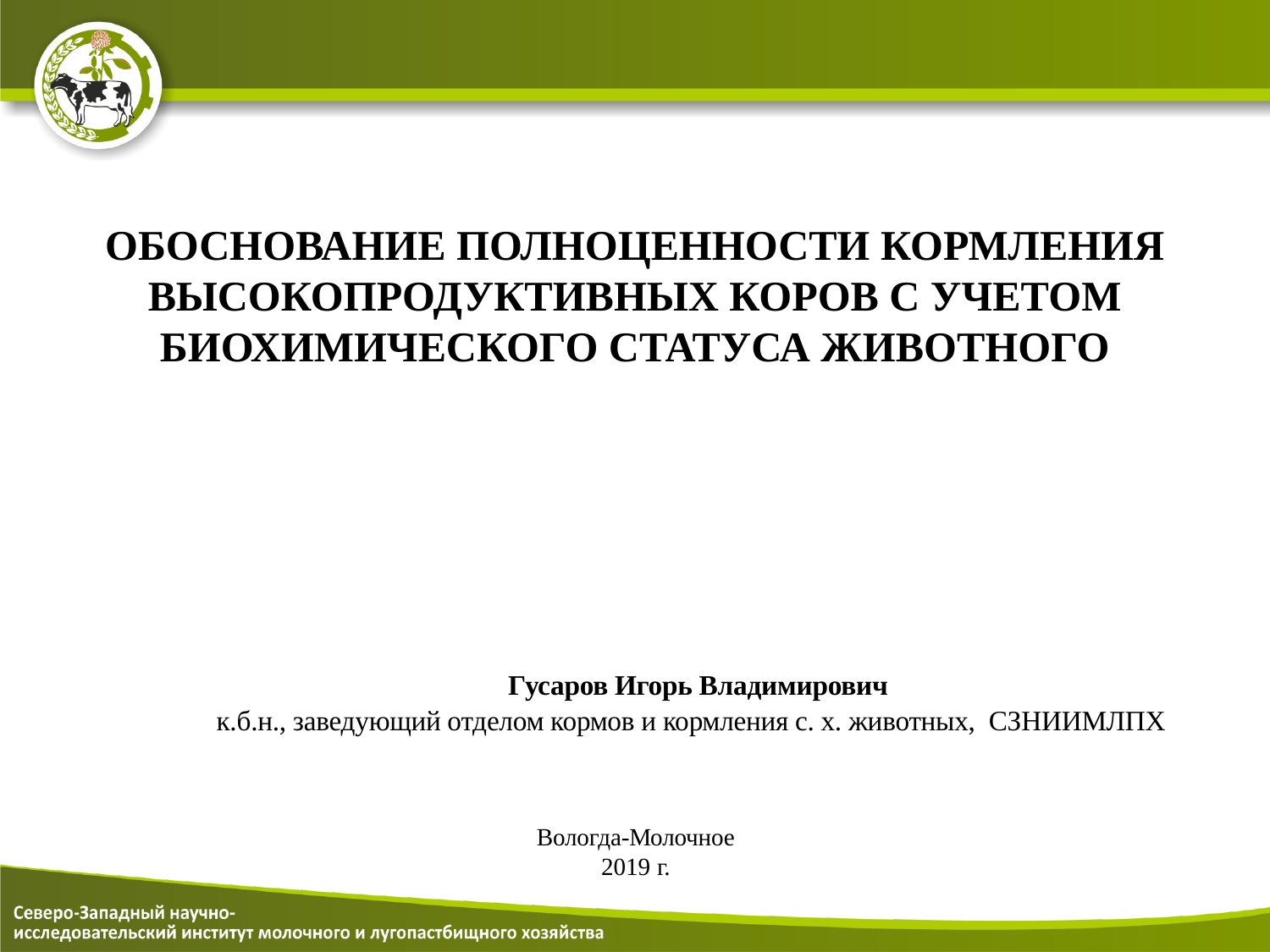

ОБОСНОВАНИЕ ПОЛНОЦЕННОСТИ КОРМЛЕНИЯ ВЫСОКОПРОДУКТИВНЫХ КОРОВ С УЧЕТОМ БИОХИМИЧЕСКОГО СТАТУСА ЖИВОТНОГО

 Гусаров Игорь Владимирович
к.б.н., заведующий отделом кормов и кормления с. х. животных,  СЗНИИМЛПХ

Вологда-Молочное
2019 г.